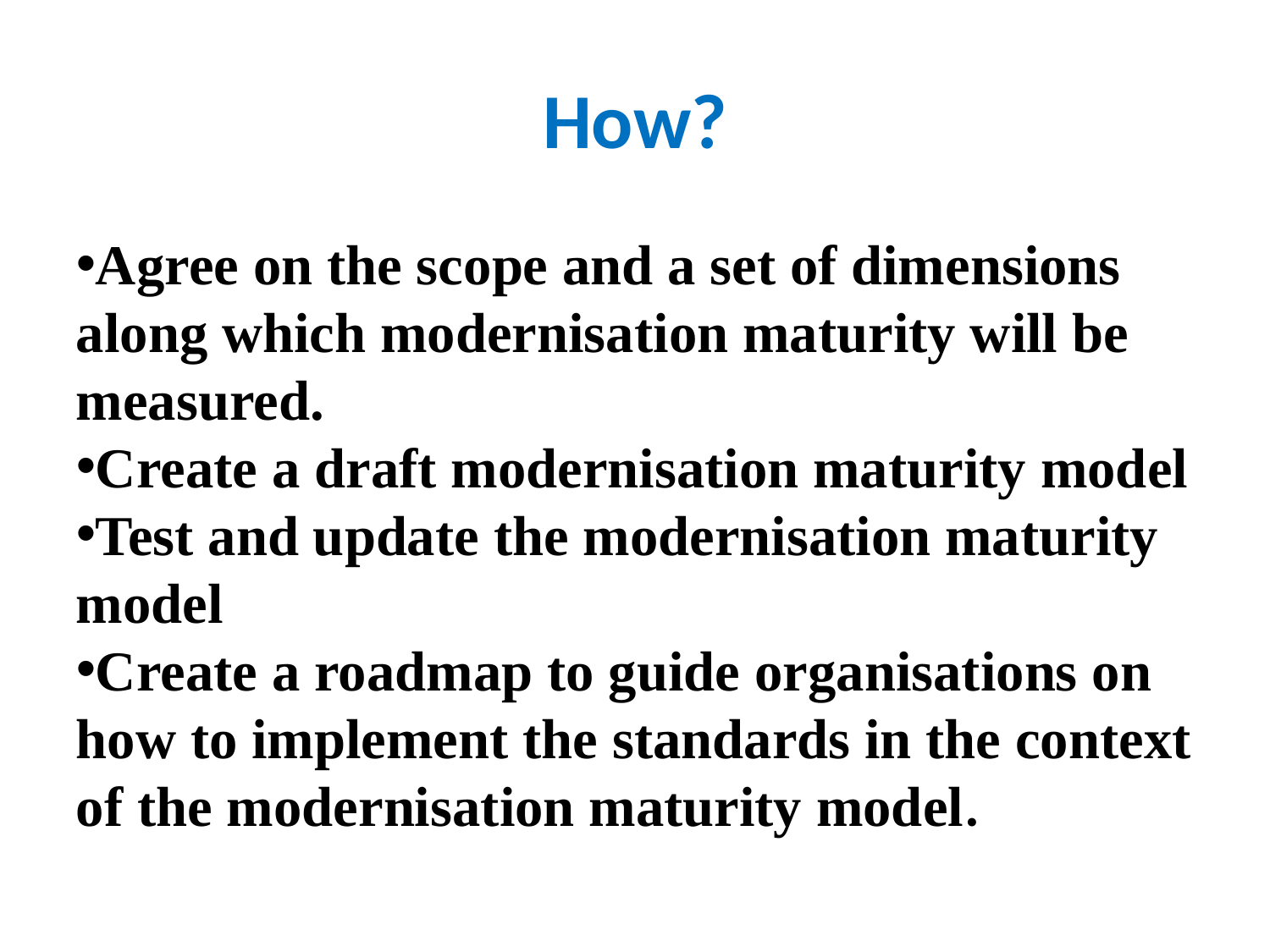

How?
Agree on the scope and a set of dimensions along which modernisation maturity will be measured.
Create a draft modernisation maturity model
Test and update the modernisation maturity model
Create a roadmap to guide organisations on how to implement the standards in the context of the modernisation maturity model.